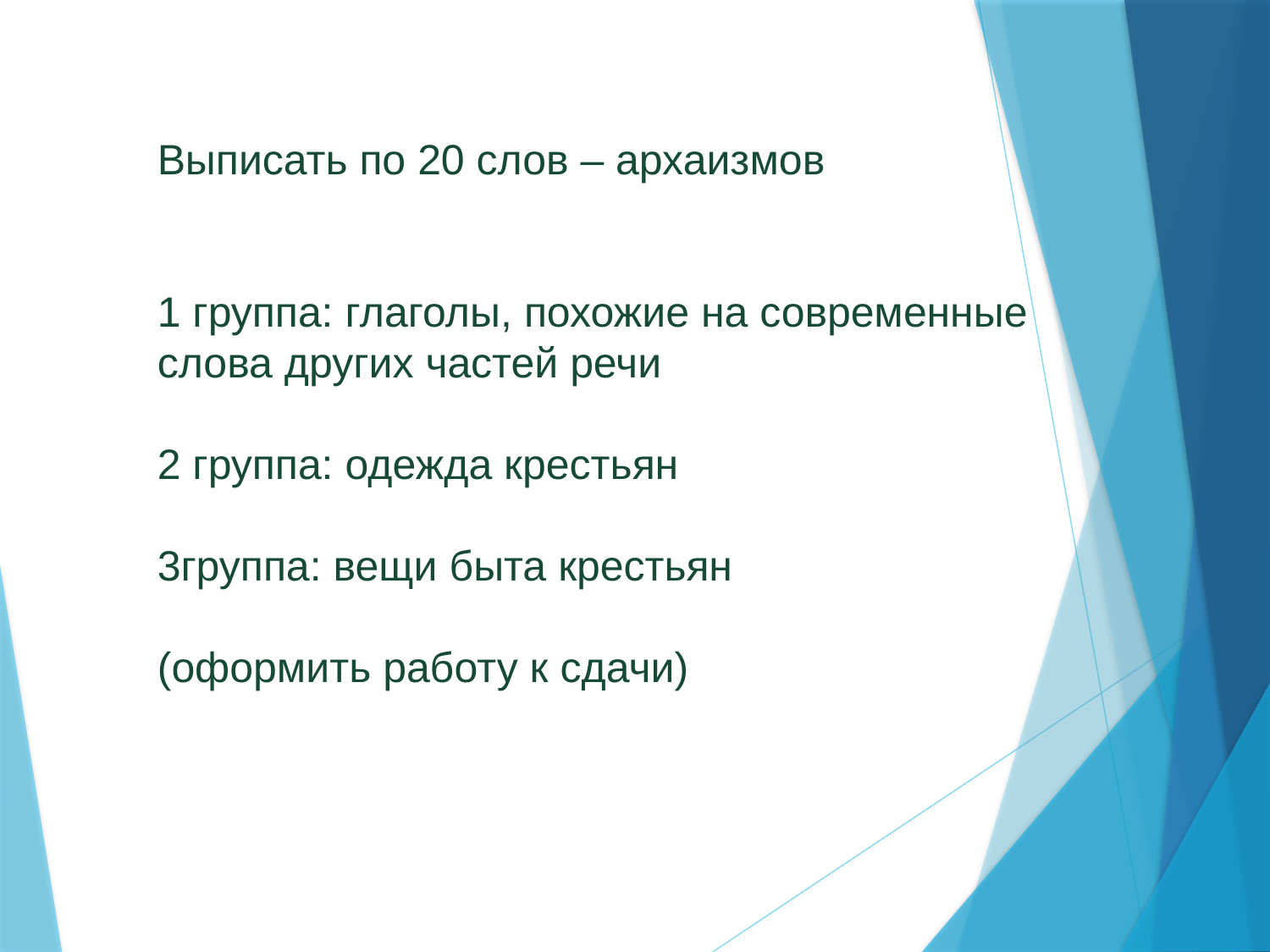

Выписать по 20 слов – архаизмов

1 группа: глаголы, похожие на современные слова других частей речи

2 группа: одежда крестьян

3группа: вещи быта крестьян

(оформить работу к сдачи)